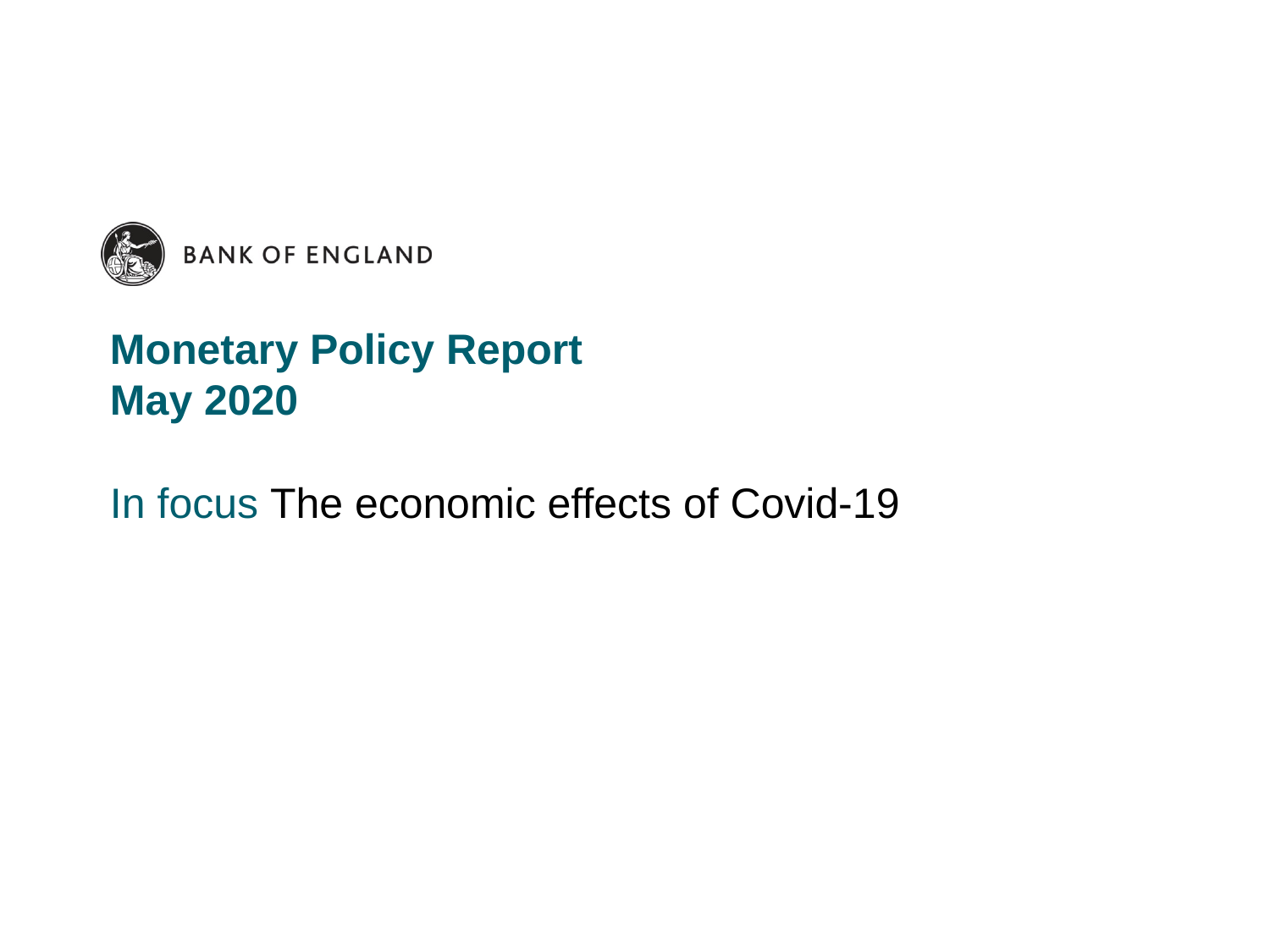

# Monetary Policy Report May 2020
In focus The economic effects of Covid-19